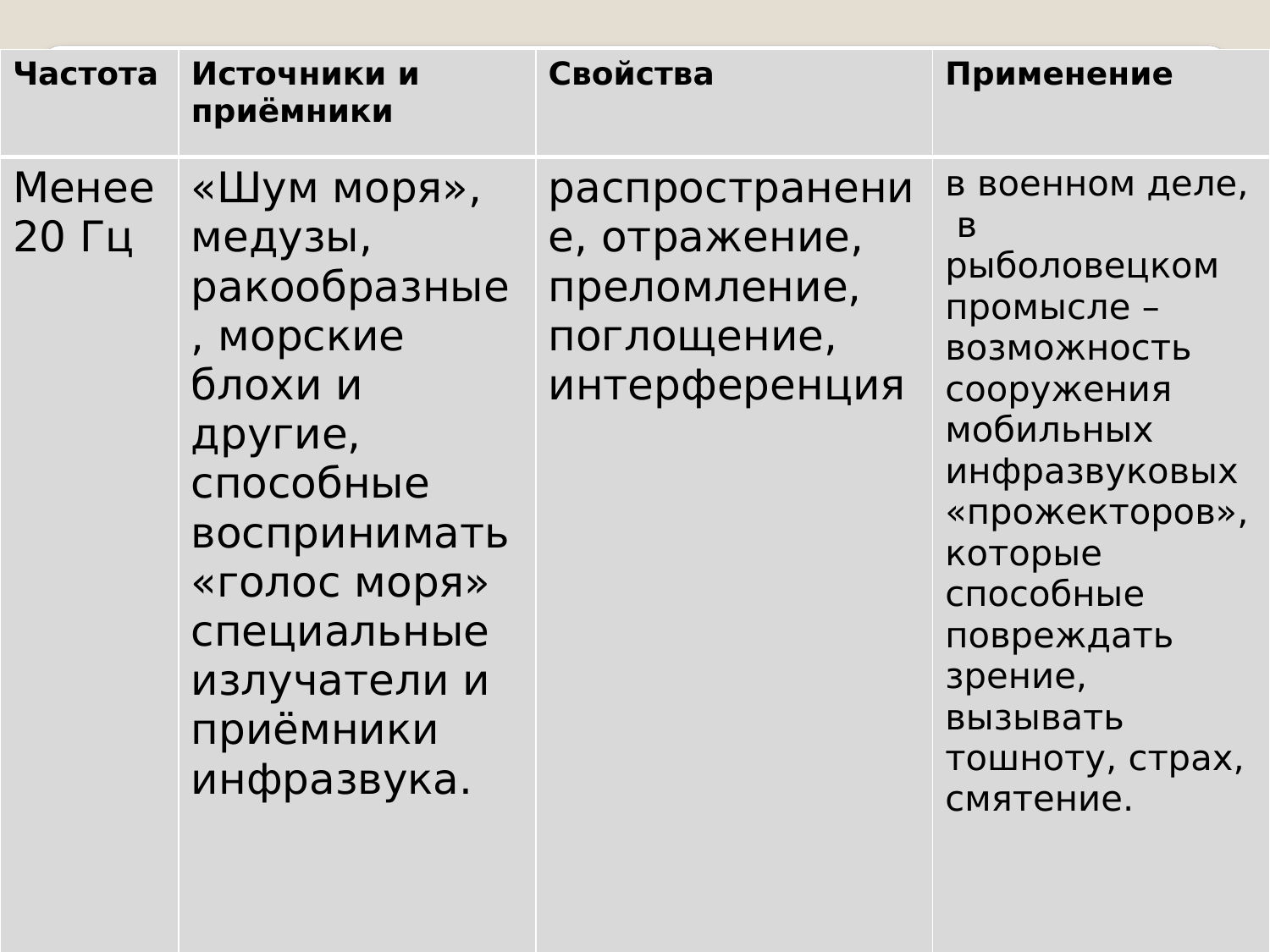

| Частота | Источники и приёмники | Свойства | Применение |
| --- | --- | --- | --- |
| Менее 20 Гц | «Шум моря», медузы, ракообразные, морские блохи и другие, способные воспринимать «голос моря» специальные излучатели и приёмники инфразвука. | распространение, отражение, преломление, поглощение, интерференция | в военном деле, в рыболовецком промысле – возможность сооружения мобильных инфразвуковых «прожекторов», которые способные повреждать зрение, вызывать тошноту, страх, смятение. |
#